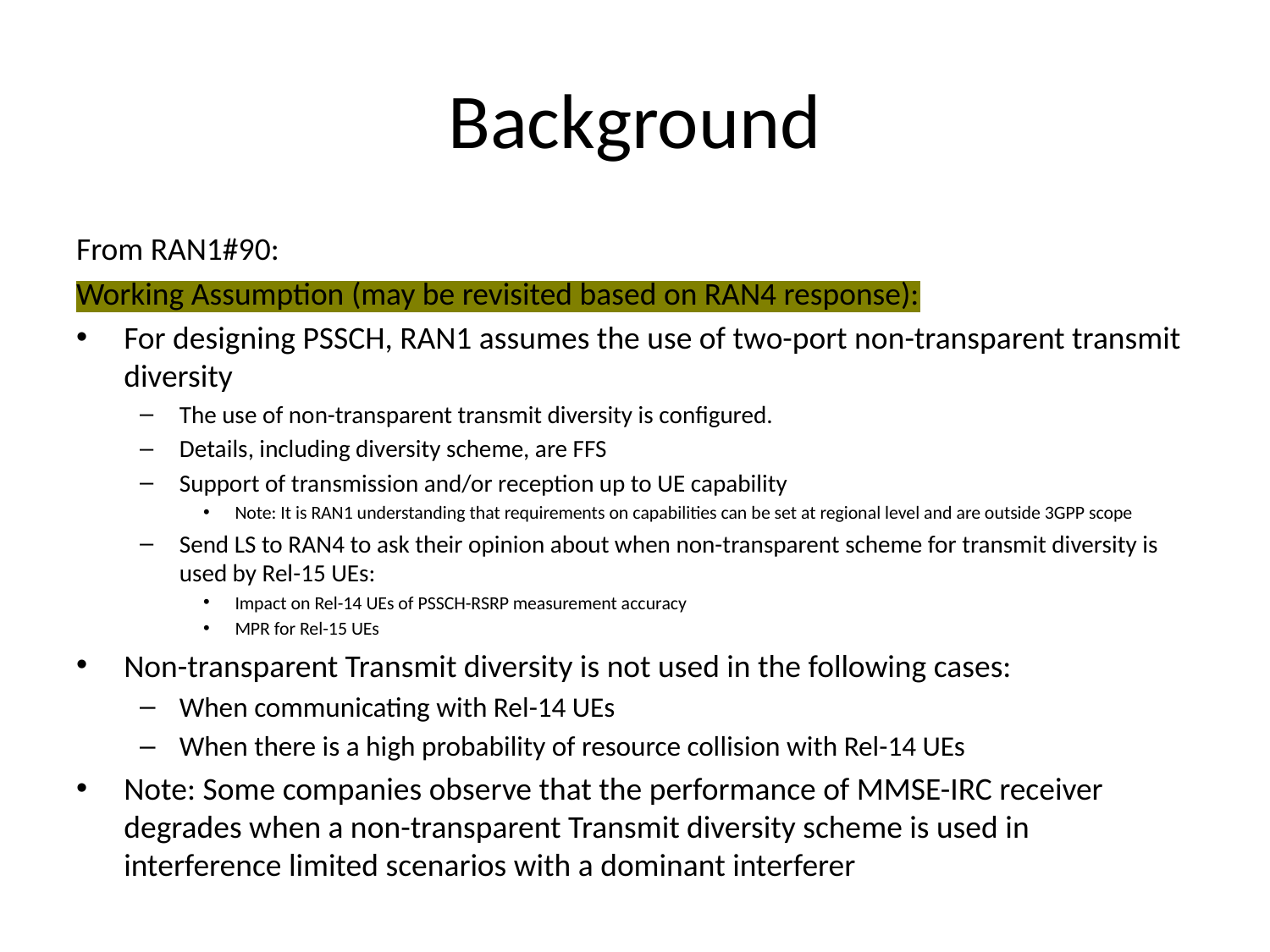

# Background
From RAN1#90:
Working Assumption (may be revisited based on RAN4 response):
For designing PSSCH, RAN1 assumes the use of two-port non-transparent transmit diversity
The use of non-transparent transmit diversity is configured.
Details, including diversity scheme, are FFS
Support of transmission and/or reception up to UE capability
Note: It is RAN1 understanding that requirements on capabilities can be set at regional level and are outside 3GPP scope
Send LS to RAN4 to ask their opinion about when non-transparent scheme for transmit diversity is used by Rel-15 UEs:
Impact on Rel-14 UEs of PSSCH-RSRP measurement accuracy
MPR for Rel-15 UEs
Non-transparent Transmit diversity is not used in the following cases:
When communicating with Rel-14 UEs
When there is a high probability of resource collision with Rel-14 UEs
Note: Some companies observe that the performance of MMSE-IRC receiver degrades when a non-transparent Transmit diversity scheme is used in interference limited scenarios with a dominant interferer